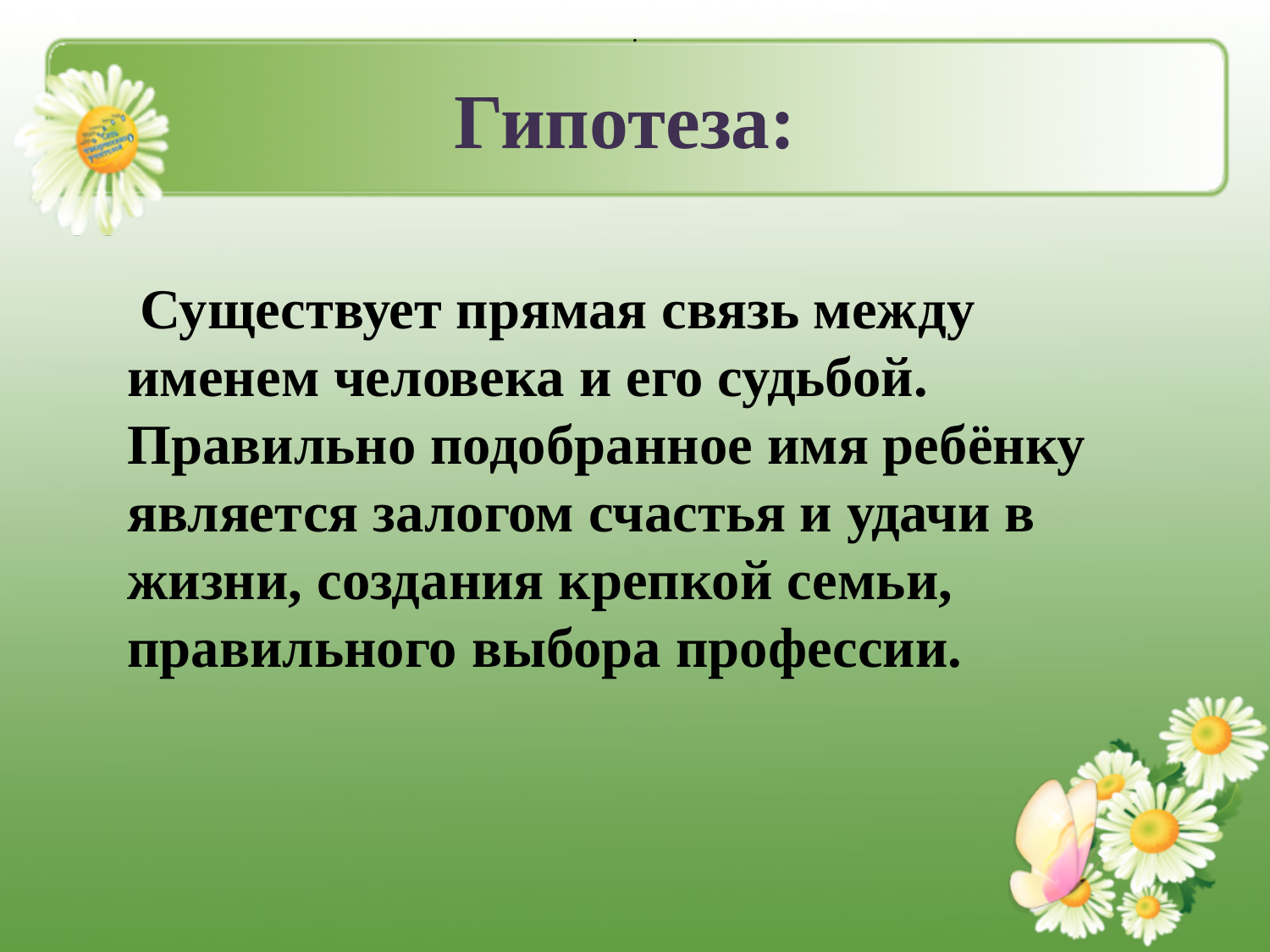

.
# Гипотеза:
 Существует прямая связь между именем человека и его судьбой.
Правильно подобранное имя ребёнку является залогом счастья и удачи в жизни, создания крепкой семьи, правильного выбора профессии.